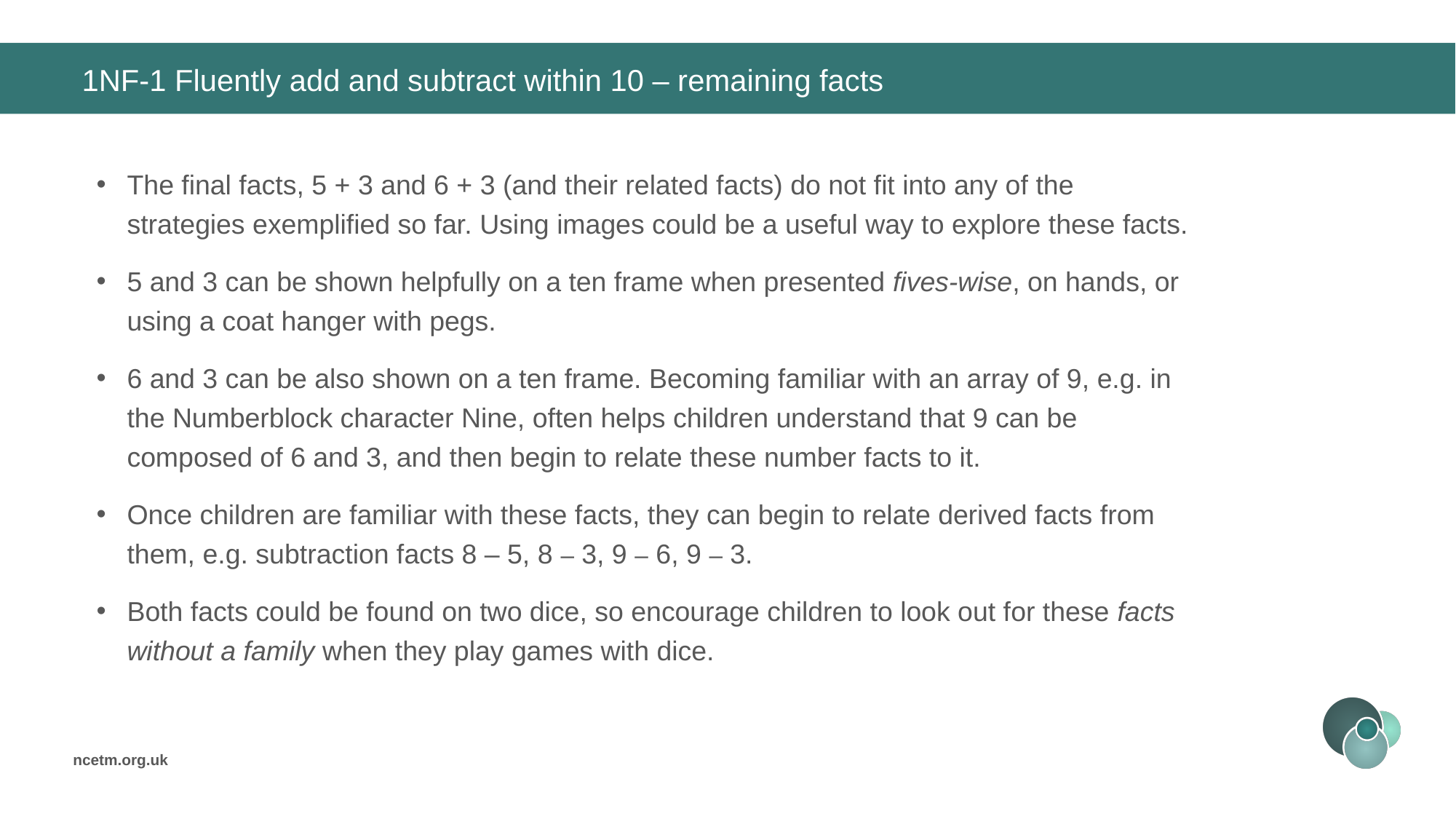

# 1NF-1 Fluently add and subtract within 10 – remaining facts
The final facts, 5 + 3 and 6 + 3 (and their related facts) do not fit into any of the strategies exemplified so far. Using images could be a useful way to explore these facts.
5 and 3 can be shown helpfully on a ten frame when presented fives-wise, on hands, or using a coat hanger with pegs.
6 and 3 can be also shown on a ten frame. Becoming familiar with an array of 9, e.g. in the Numberblock character Nine, often helps children understand that 9 can be composed of 6 and 3, and then begin to relate these number facts to it.
Once children are familiar with these facts, they can begin to relate derived facts from them, e.g. subtraction facts 8 – 5, 8 – 3, 9 – 6, 9 – 3.
Both facts could be found on two dice, so encourage children to look out for these facts without a family when they play games with dice.